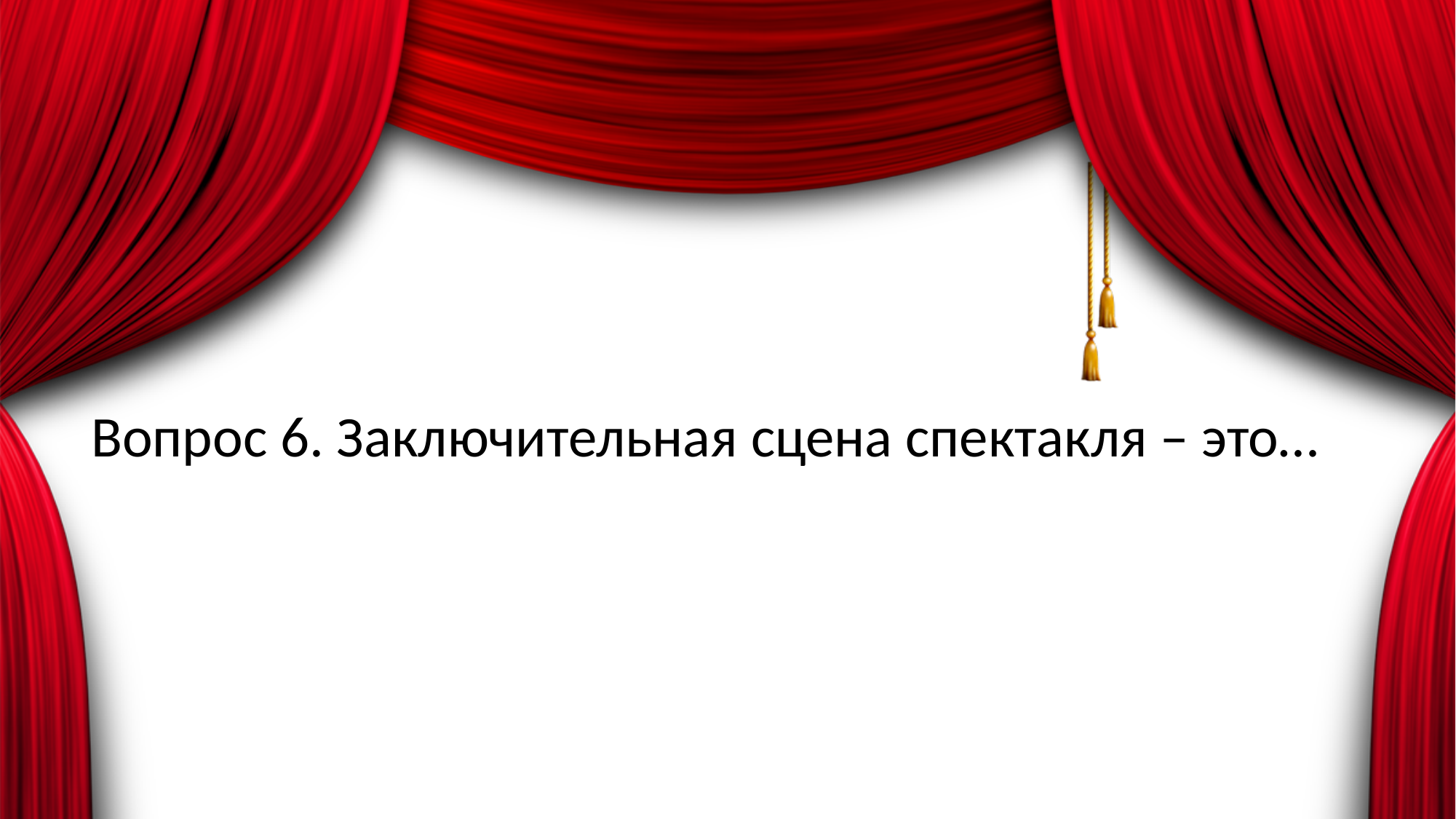

# Вопрос 6. Заключительная сцена спектакля – это…